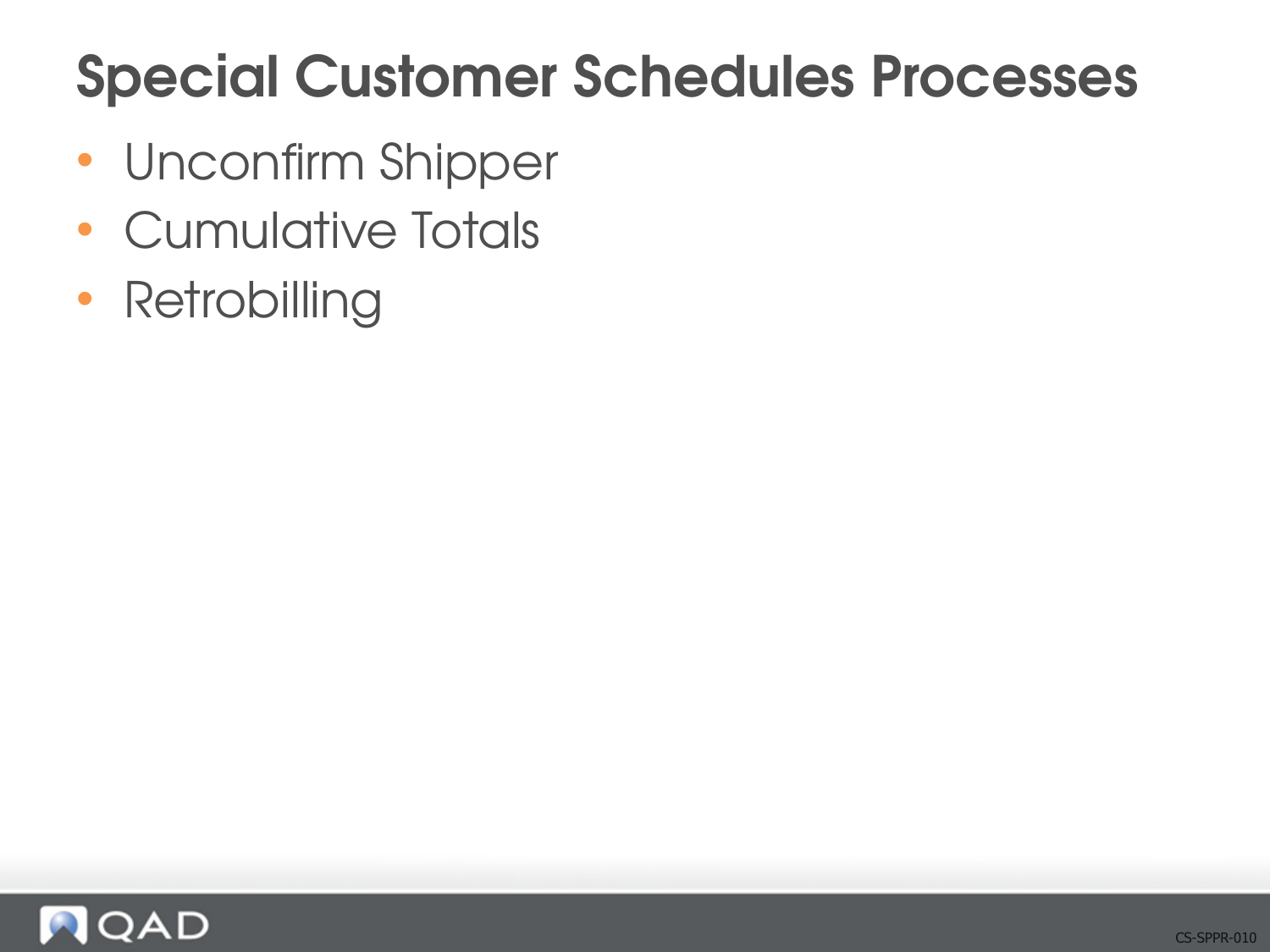

# Special Customer Schedules Processes
Unconfirm Shipper
Cumulative Totals
Retrobilling
CS-SPPR-010